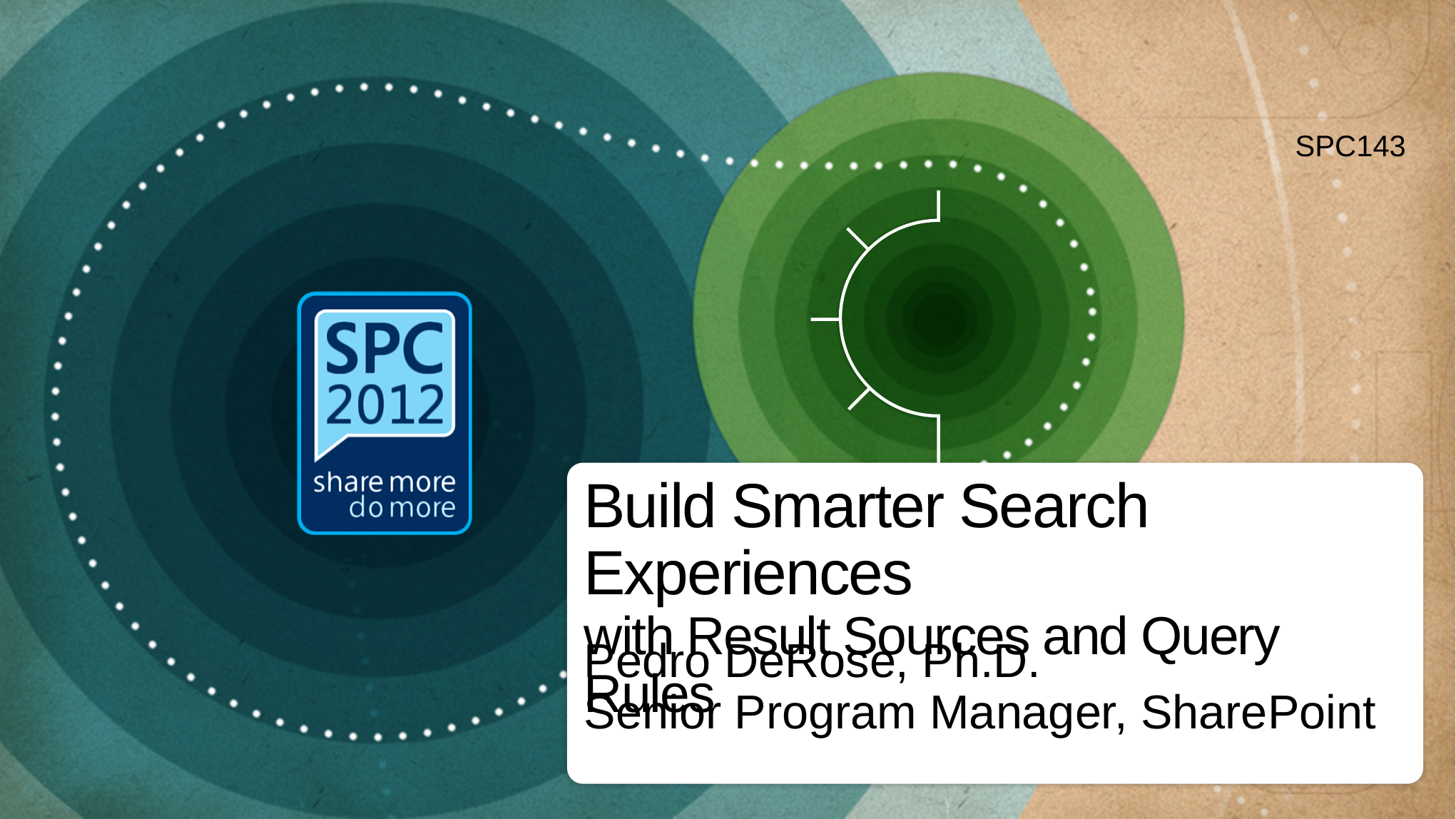

SPC143
# Build Smarter Search Experiences with Result Sources and Query Rules
Pedro DeRose, Ph.D.
Senior Program Manager, SharePoint